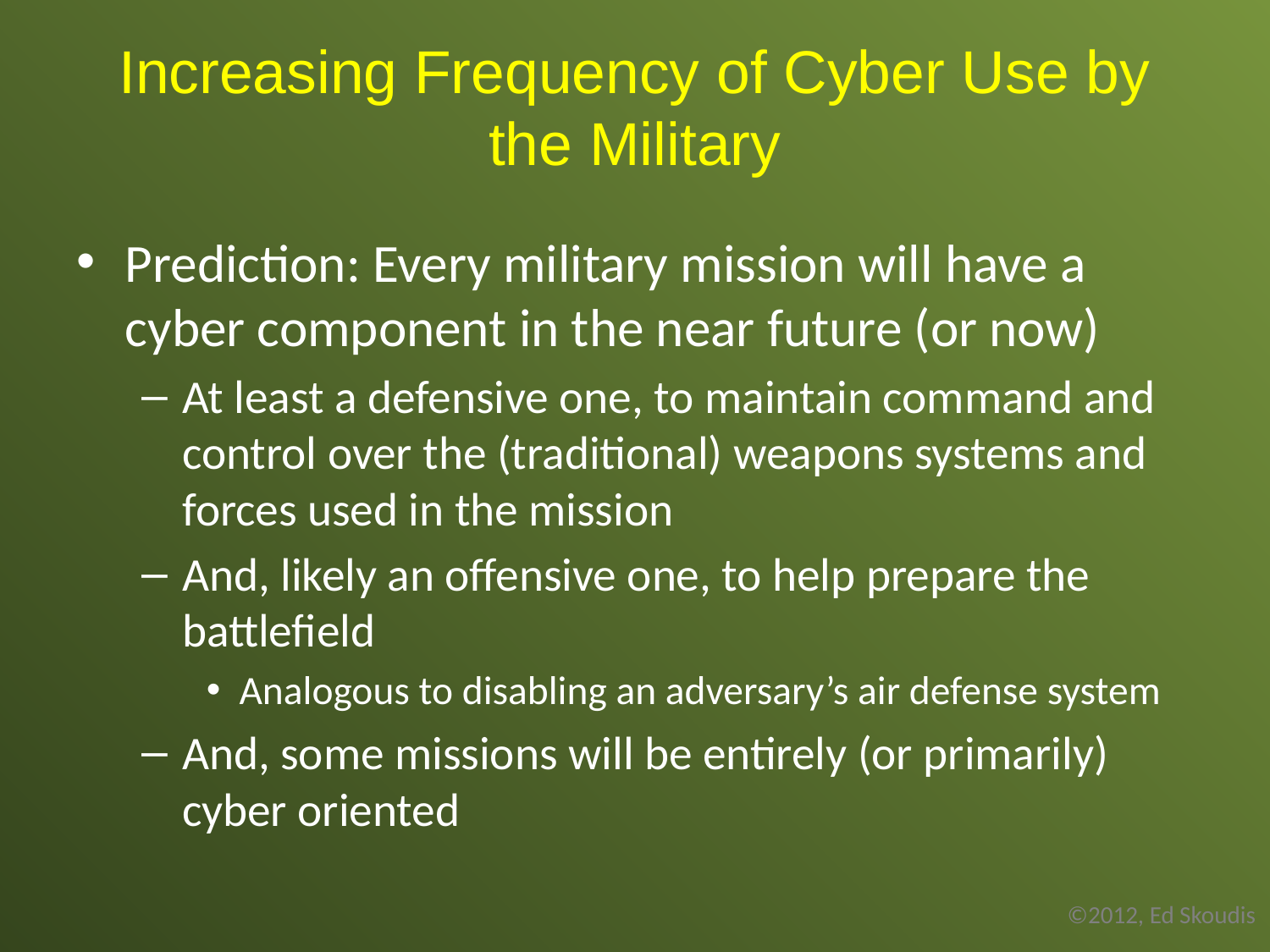

# Increasing Frequency of Cyber Use by the Military
Prediction: Every military mission will have a cyber component in the near future (or now)
At least a defensive one, to maintain command and control over the (traditional) weapons systems and forces used in the mission
And, likely an offensive one, to help prepare the battlefield
Analogous to disabling an adversary’s air defense system
And, some missions will be entirely (or primarily) cyber oriented